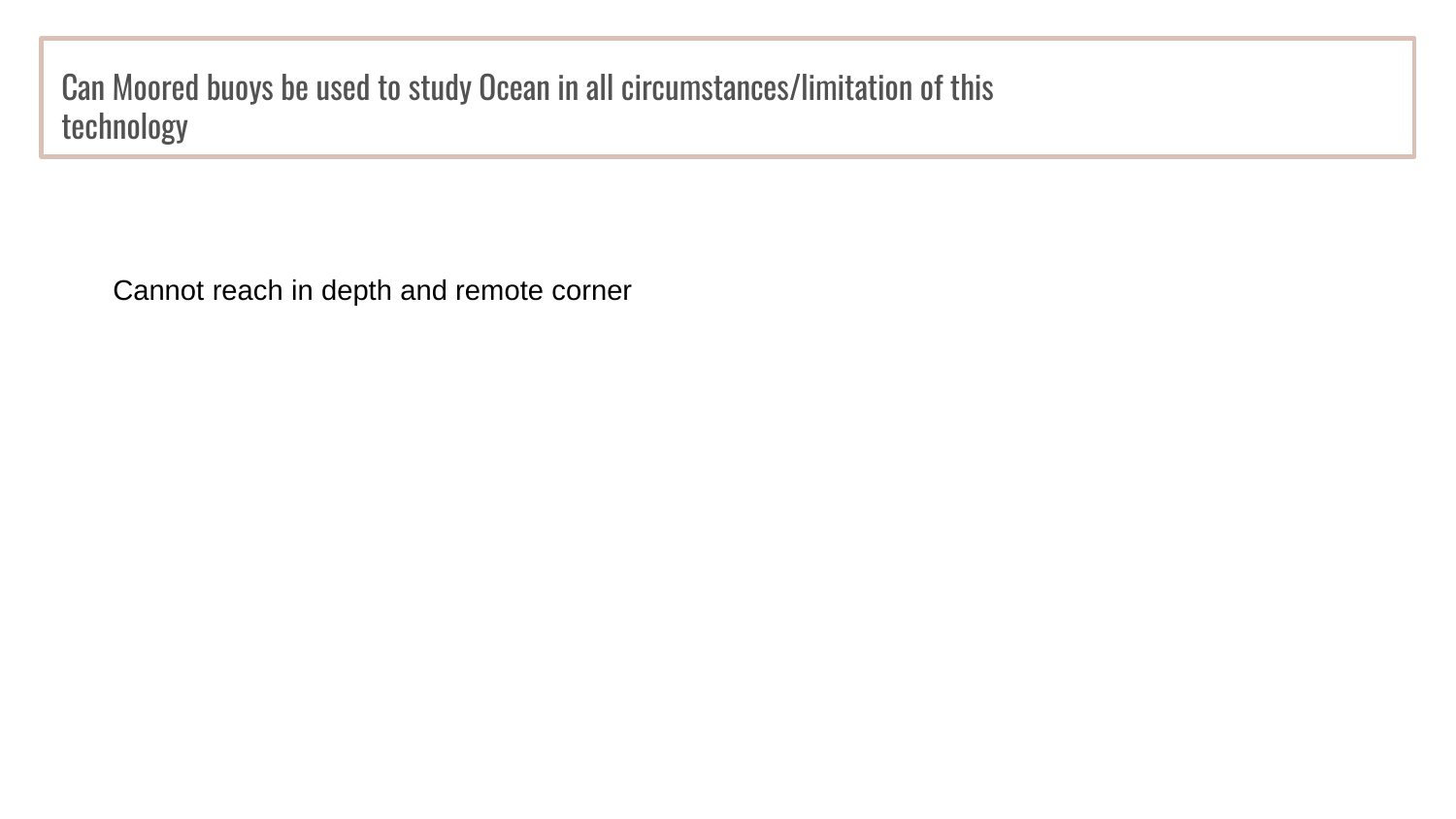

# Can Moored buoys be used to study Ocean in all circumstances/limitation of this technology
Cannot reach in depth and remote corner